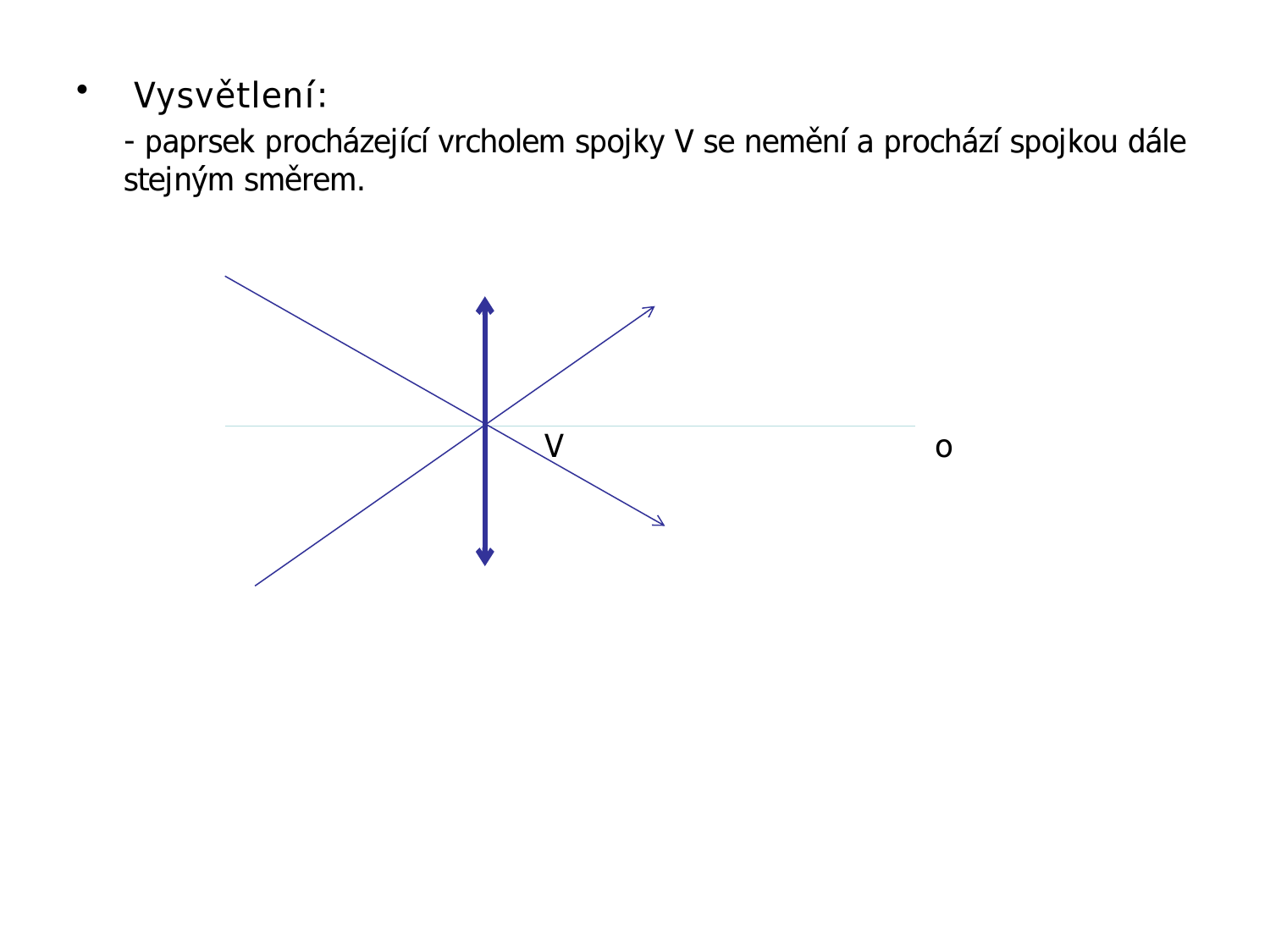

Vysvětlení:
	- paprsek procházející vrcholem spojky V se nemění a prochází spojkou dále stejným směrem.

				    V			     o